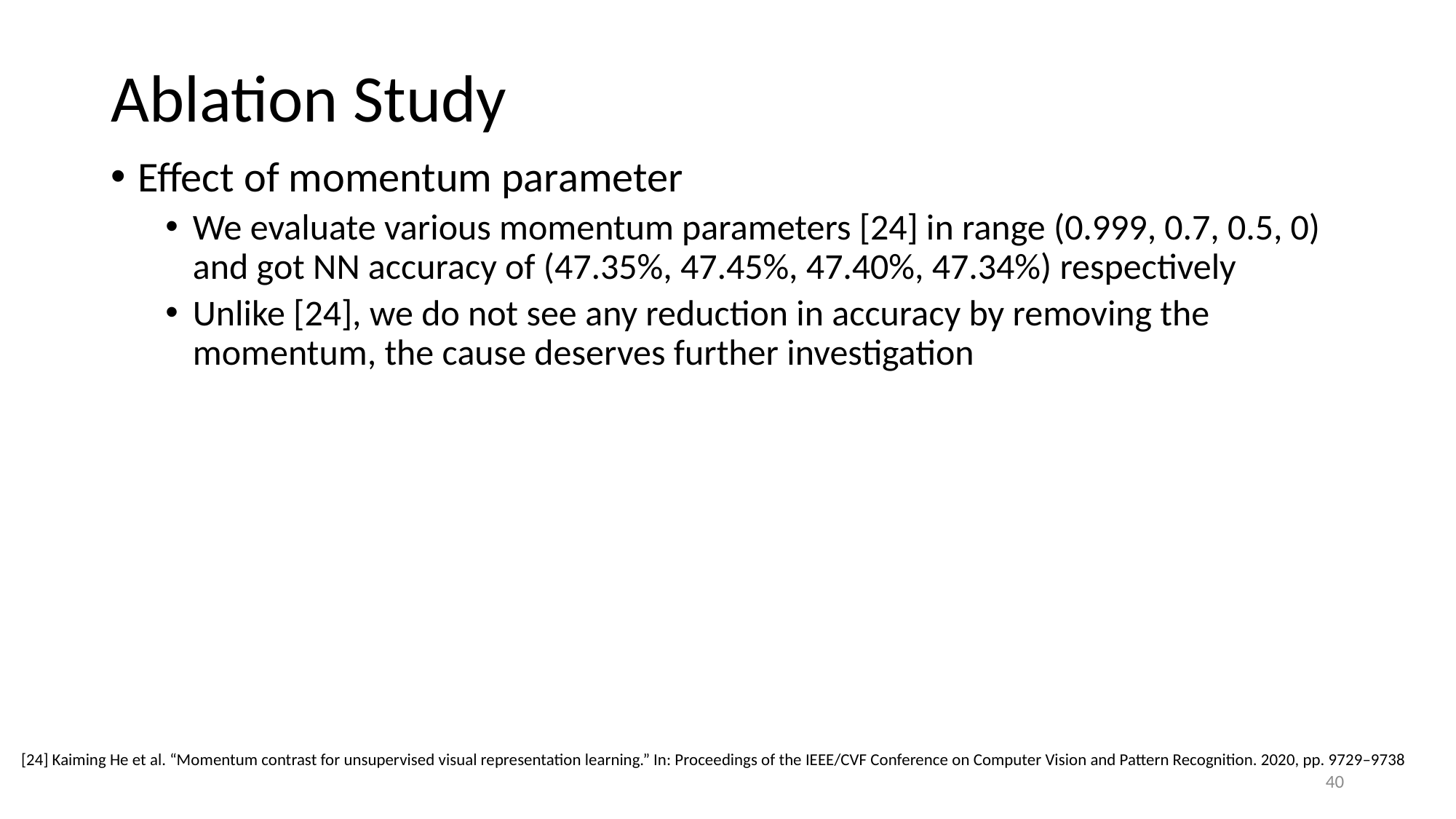

# Ablation Study
Effect of momentum parameter
We evaluate various momentum parameters [24] in range (0.999, 0.7, 0.5, 0) and got NN accuracy of (47.35%, 47.45%, 47.40%, 47.34%) respectively
Unlike [24], we do not see any reduction in accuracy by removing the momentum, the cause deserves further investigation

[24] Kaiming He et al. “Momentum contrast for unsupervised visual representation learning.” In: Proceedings of the IEEE/CVF Conference on Computer Vision and Pattern Recognition. 2020, pp. 9729–9738
40